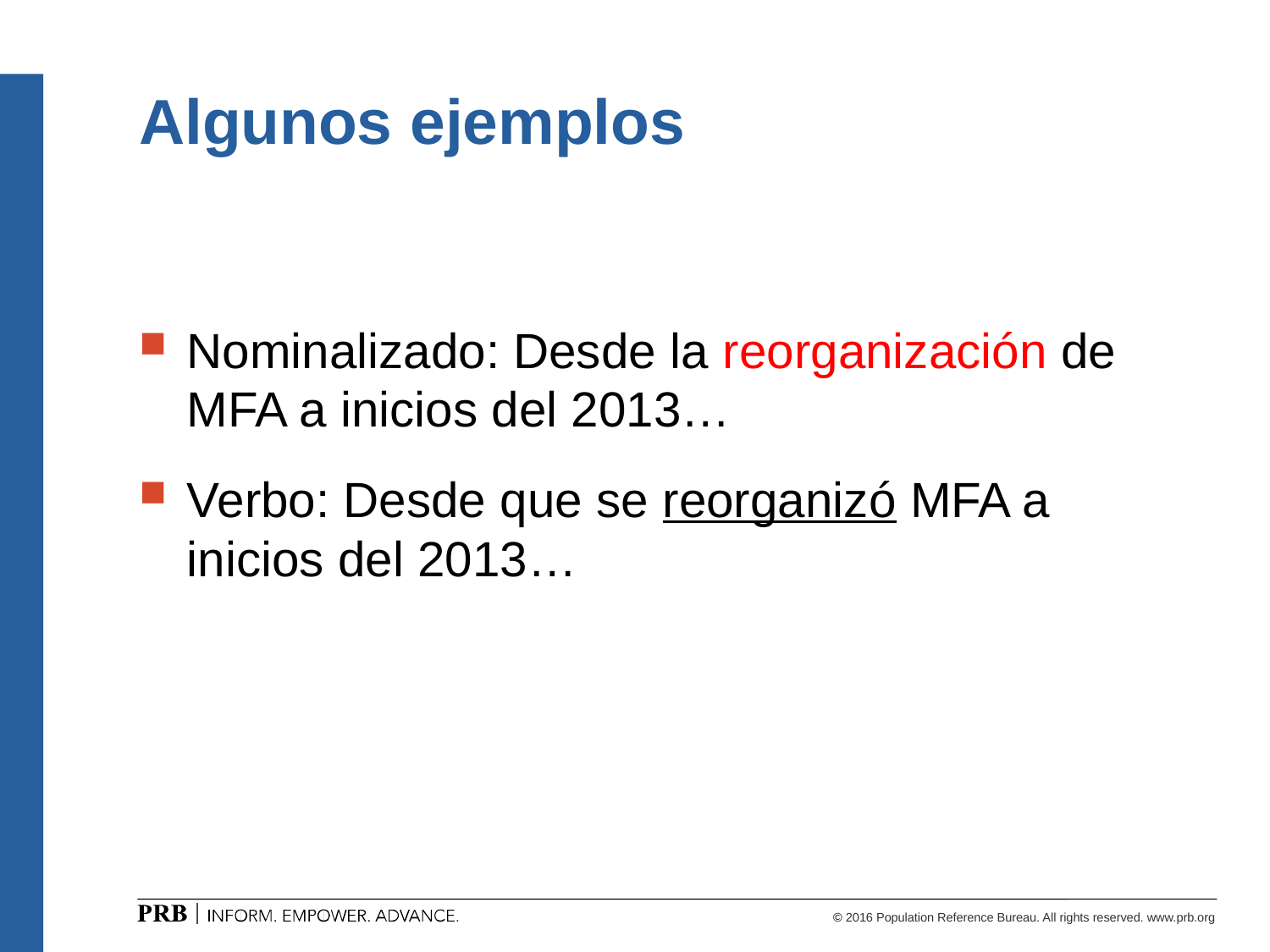

# Algunos ejemplos

Nominalizado: Desde la reorganización de MFA a inicios del 2013…
Verbo: Desde que se reorganizó MFA a inicios del 2013…